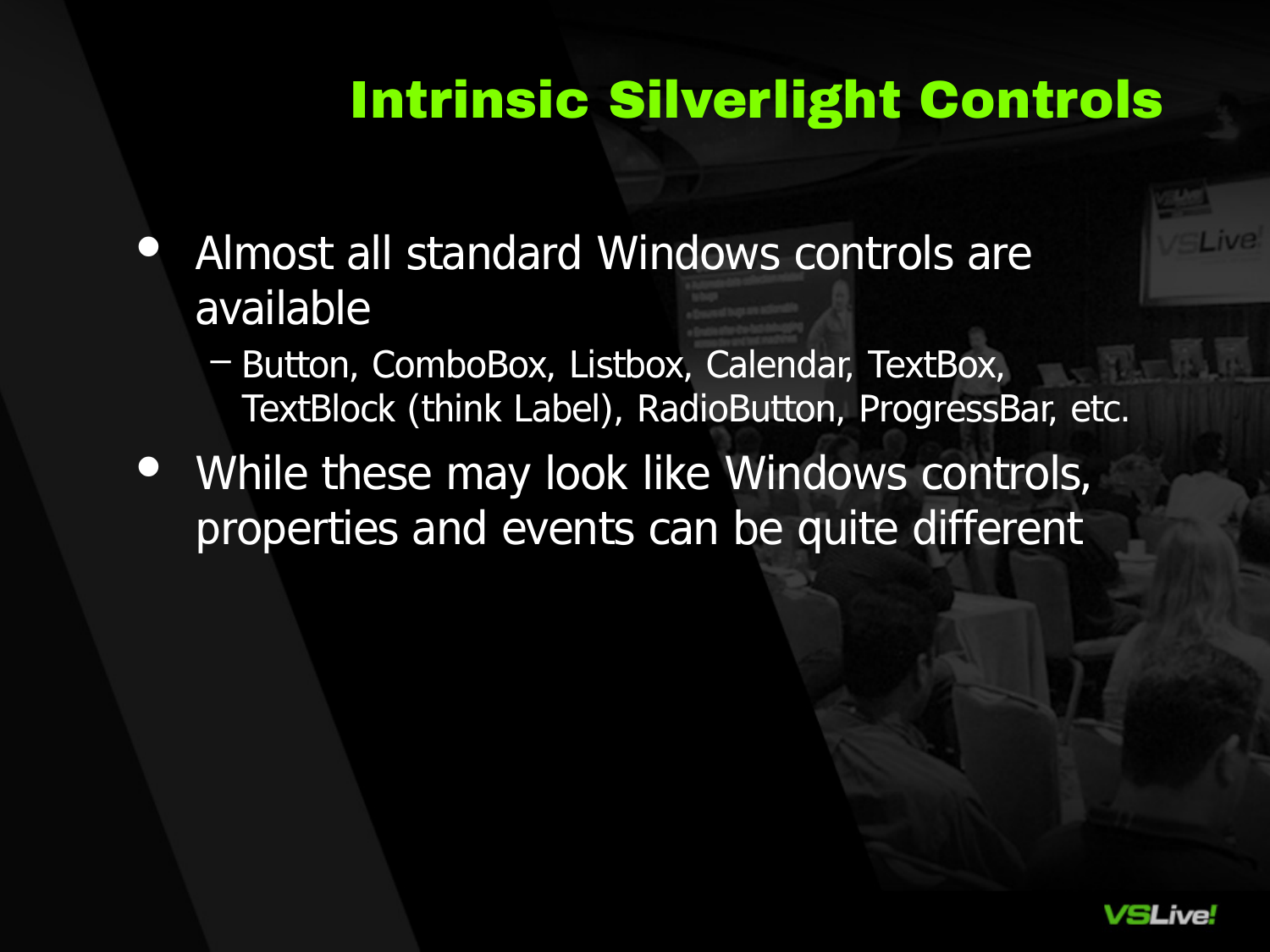

# Intrinsic Silverlight Controls
Almost all standard Windows controls are available
Button, ComboBox, Listbox, Calendar, TextBox, TextBlock (think Label), RadioButton, ProgressBar, etc.
While these may look like Windows controls, properties and events can be quite different